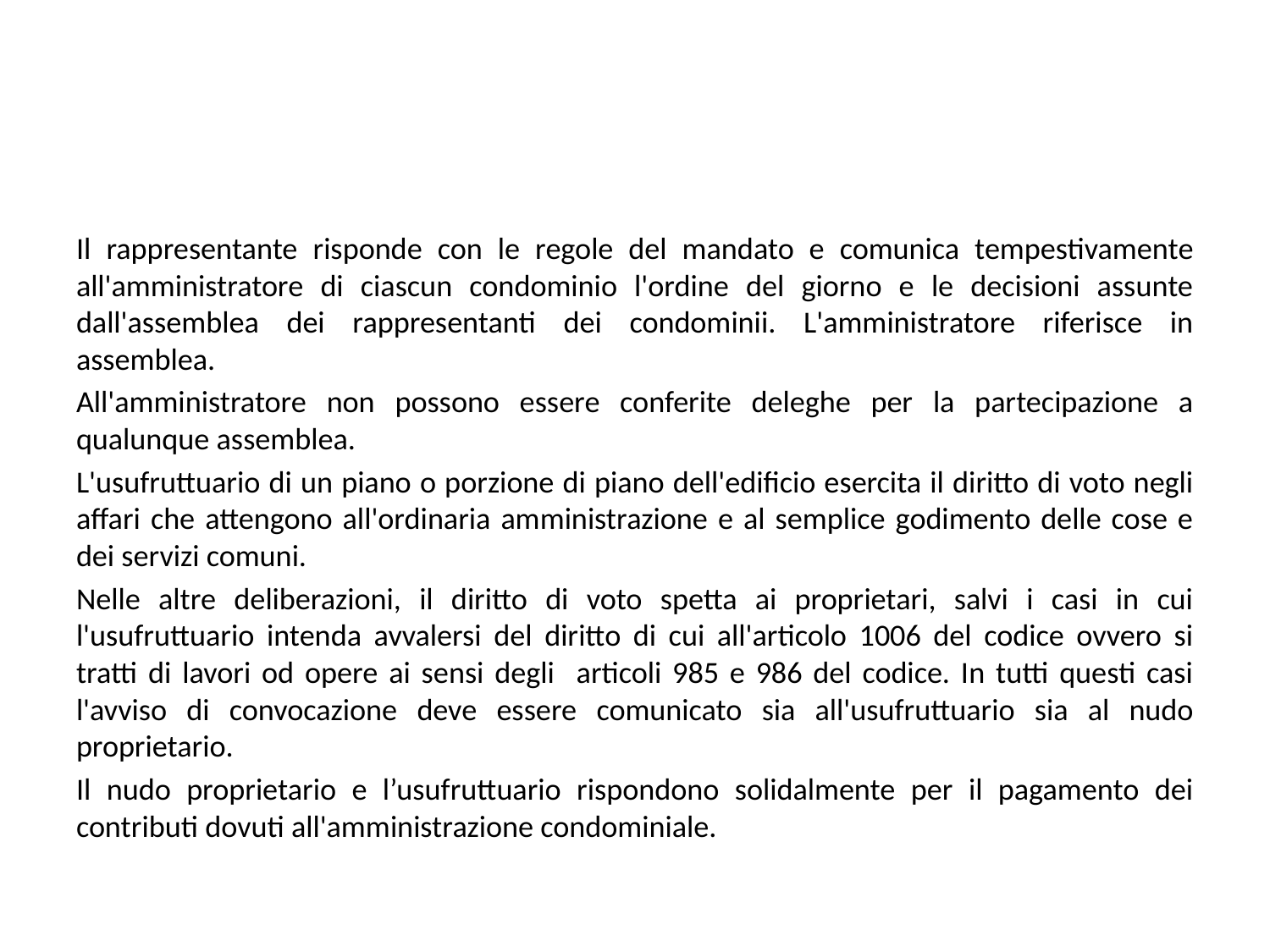

Il rappresentante risponde con le regole del mandato e comunica tempestivamente all'amministratore di ciascun condominio l'ordine del giorno e le decisioni assunte dall'assemblea dei rappresentanti dei condominii. L'amministratore riferisce in assemblea.
All'amministratore non possono essere conferite deleghe per la partecipazione a qualunque assemblea.
L'usufruttuario di un piano o porzione di piano dell'edificio esercita il diritto di voto negli affari che attengono all'ordinaria amministrazione e al semplice godimento delle cose e dei servizi comuni.
Nelle altre deliberazioni, il diritto di voto spetta ai proprietari, salvi i casi in cui l'usufruttuario intenda avvalersi del diritto di cui all'articolo 1006 del codice ovvero si tratti di lavori od opere ai sensi degli  articoli 985 e 986 del codice. In tutti questi casi l'avviso di convocazione deve essere comunicato sia all'usufruttuario sia al nudo proprietario.
Il nudo proprietario e l’usufruttuario rispondono solidalmente per il pagamento dei contributi dovuti all'amministrazione condominiale.